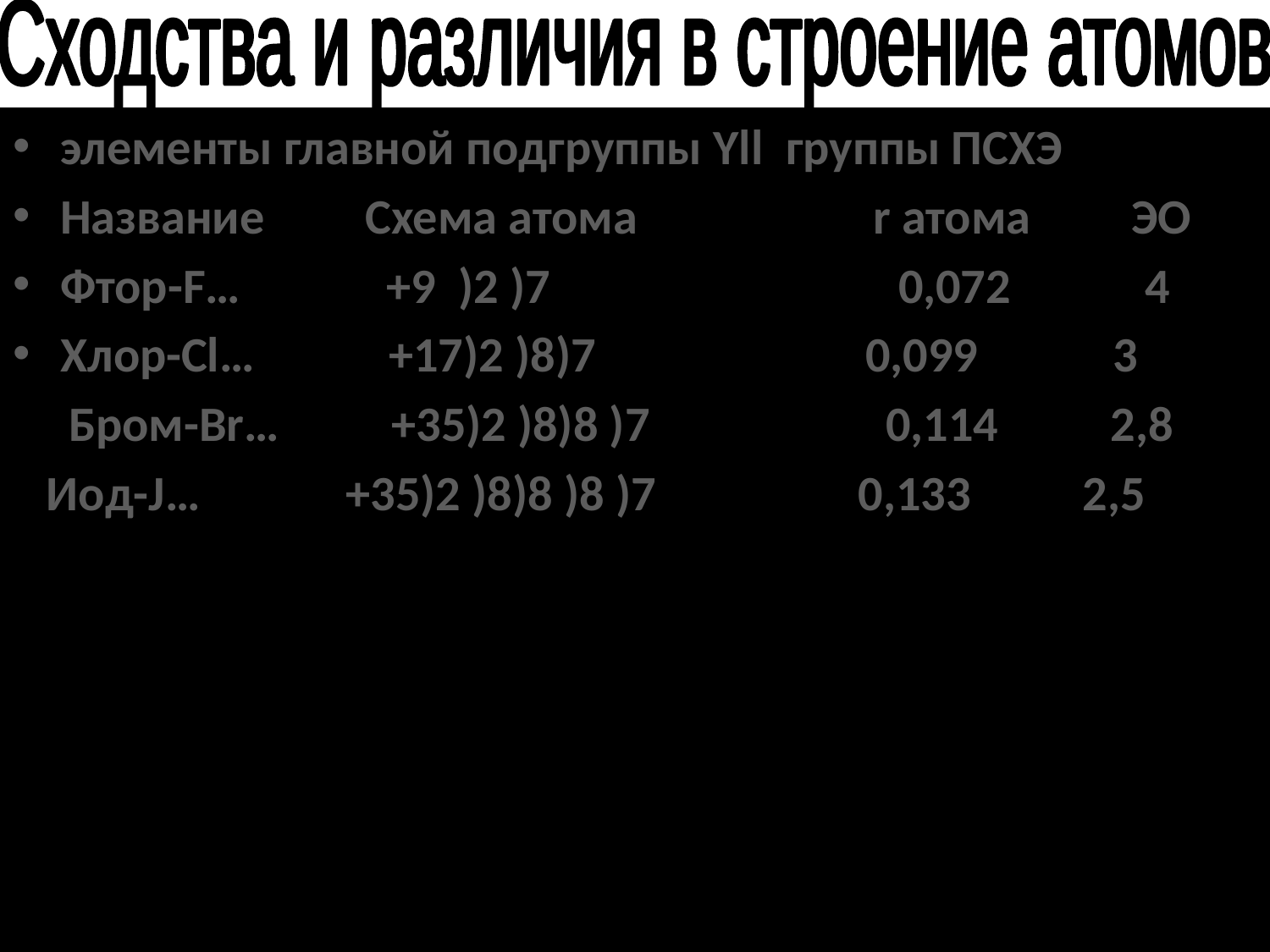

Сходства и различия в строение атомов
элементы главной подгруппы Yll  группы ПСХЭ
Название         Схема атома                     r атома         ЭО
Фтор-F…             +9  )2 )7                               0,072            4
Хлор-Cl…            +17)2 )8)7                        0,099            3
     Бром-Br…          +35)2 )8)8 )7                     0,114          2,8
   Иод-J…             +35)2 )8)8 )8 )7                  0,133          2,5